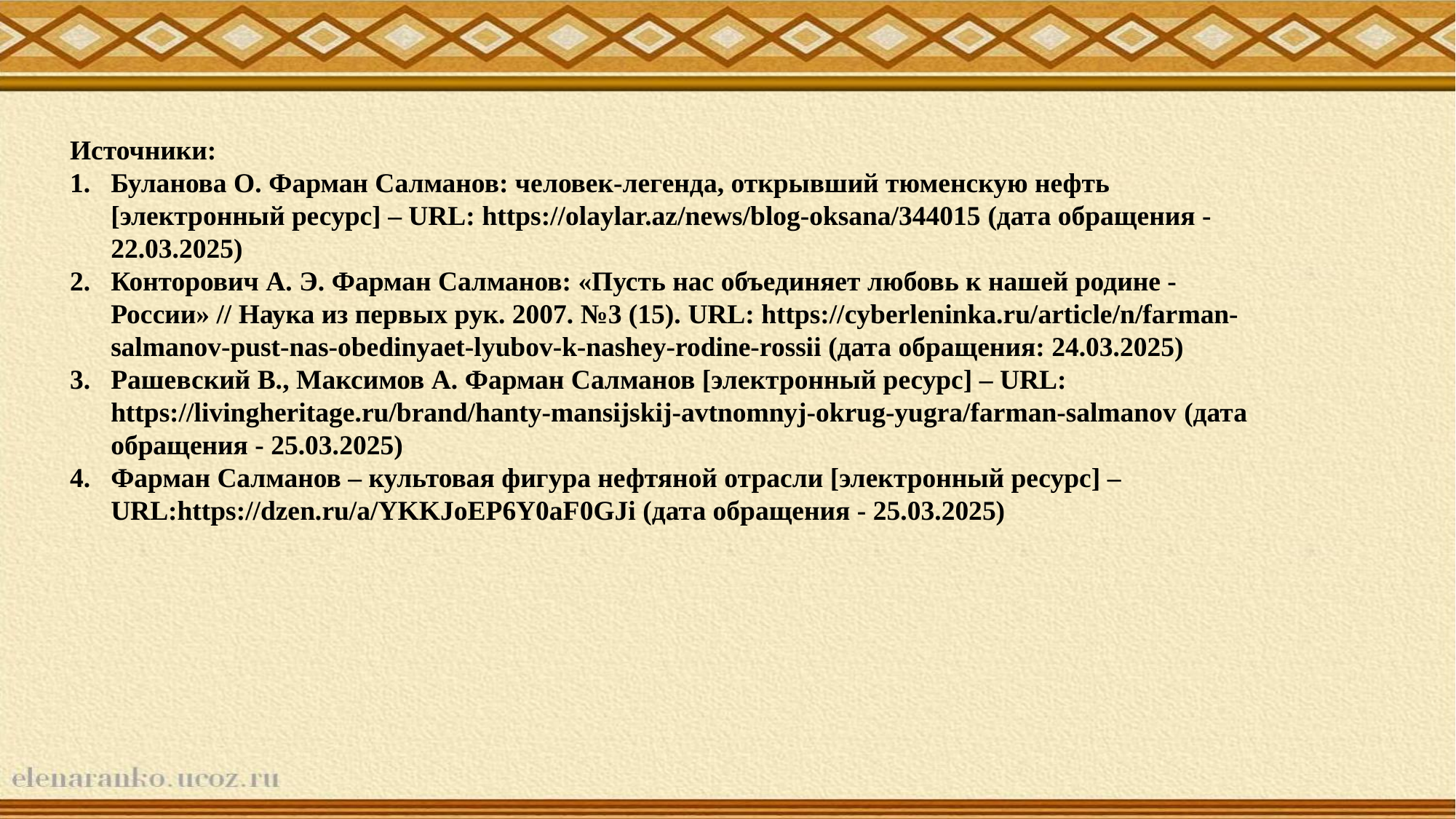

Источники:
Буланова О. Фарман Салманов: человек-легенда, открывший тюменскую нефть [электронный ресурс] – URL: https://olaylar.az/news/blog-oksana/344015 (дата обращения - 22.03.2025)
Конторович А. Э. Фарман Салманов: «Пусть нас объединяет любовь к нашей родине - России» // Наука из первых рук. 2007. №3 (15). URL: https://cyberleninka.ru/article/n/farman-salmanov-pust-nas-obedinyaet-lyubov-k-nashey-rodine-rossii (дата обращения: 24.03.2025)
Рашевский В., Максимов А. Фарман Салманов [электронный ресурс] – URL: https://livingheritage.ru/brand/hanty-mansijskij-avtnomnyj-okrug-yugra/farman-salmanov (дата обращения - 25.03.2025)
Фарман Салманов – культовая фигура нефтяной отрасли [электронный ресурс] – URL:https://dzen.ru/a/YKKJoEP6Y0aF0GJi (дата обращения - 25.03.2025)